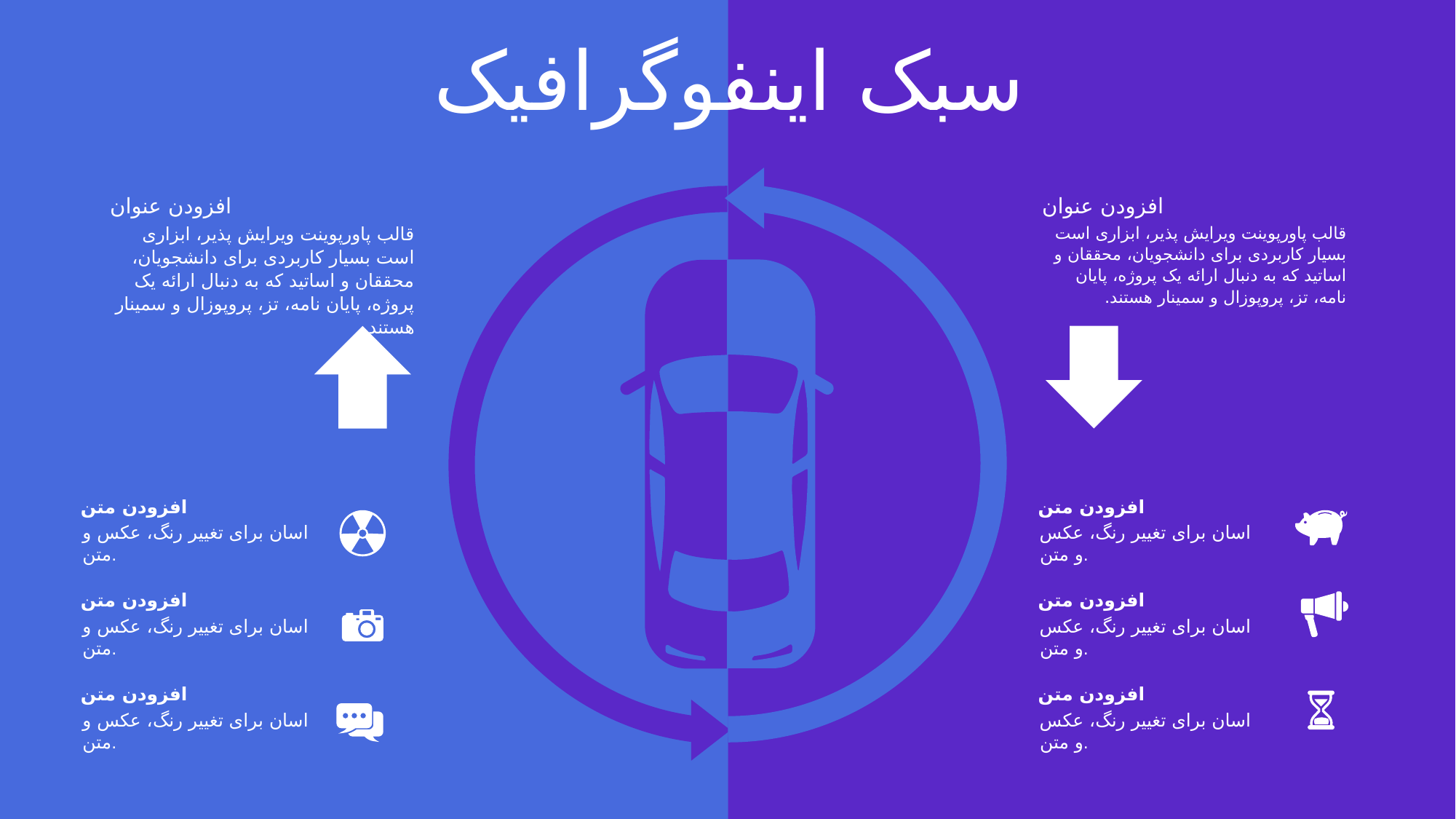

سبک اینفوگرافیک

افزودن عنوان

قالب پاورپوینت ویرایش پذیر، ابزاری است بسیار کاربردی برای دانشجویان، محققان و اساتید که به دنبال ارائه یک پروژه، پایان نامه، تز، پروپوزال و سمینار هستند.

افزودن عنوان

قالب پاورپوینت ویرایش پذیر، ابزاری است بسیار کاربردی برای دانشجویان، محققان و اساتید که به دنبال ارائه یک پروژه، پایان نامه، تز، پروپوزال و سمینار هستند.

افزودن متن

اسان برای تغییر رنگ، عکس و متن.

افزودن متن

اسان برای تغییر رنگ، عکس و متن.

افزودن متن

اسان برای تغییر رنگ، عکس و متن.

افزودن متن

اسان برای تغییر رنگ، عکس و متن.

افزودن متن

اسان برای تغییر رنگ، عکس و متن.

افزودن متن

اسان برای تغییر رنگ، عکس و متن.